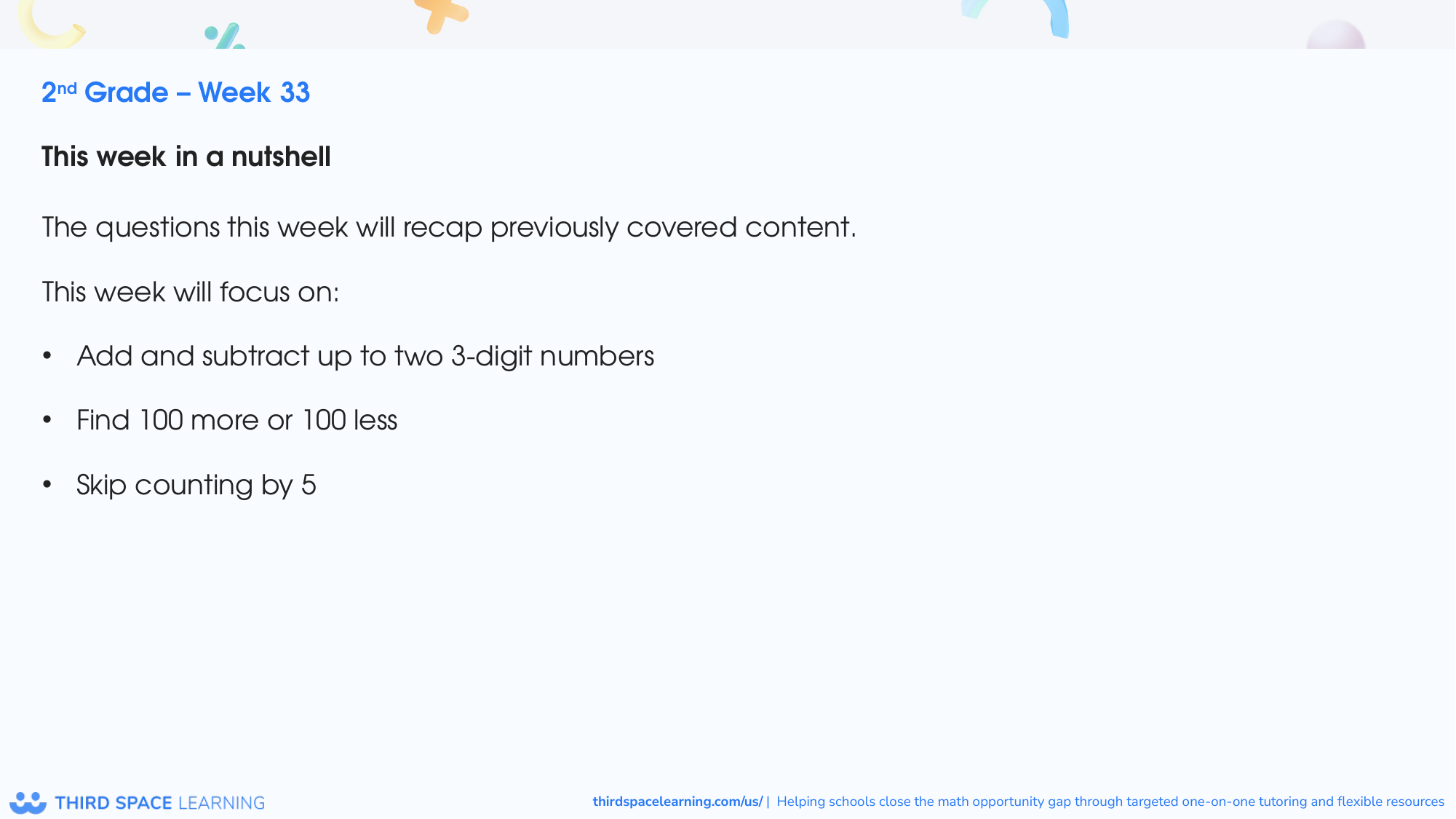

2nd Grade – Week 33
This week in a nutshell
The questions this week will recap previously covered content.
This week will focus on:
Add and subtract up to two 3-digit numbers
Find 100 more or 100 less
Skip counting by 5